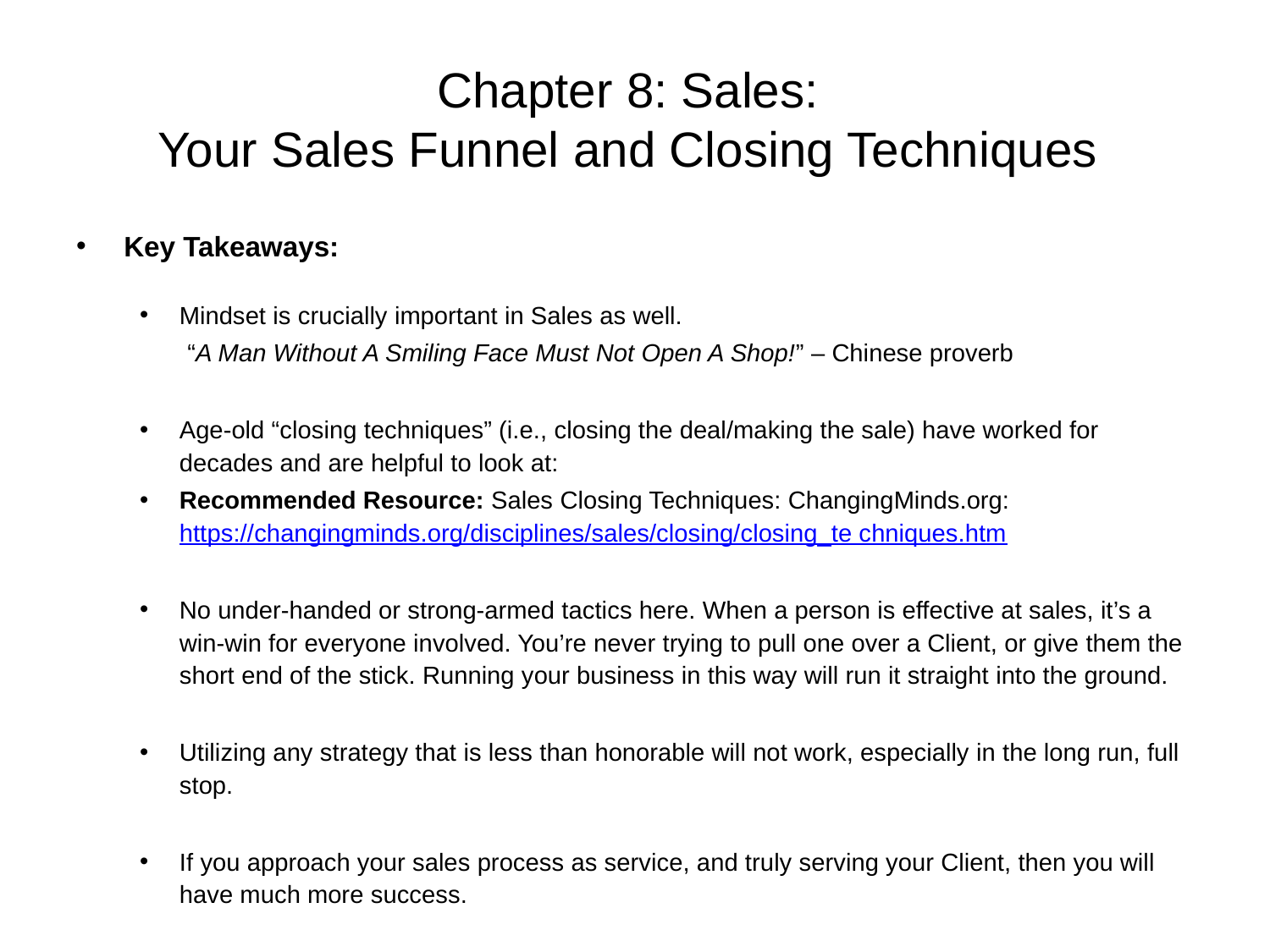

# Chapter 8: Sales: Your Sales Funnel and Closing Techniques
Key Takeaways:

Mindset is crucially important in Sales as well.
“A Man Without A Smiling Face Must Not Open A Shop!” – Chinese proverb

Age-old “closing techniques” (i.e., closing the deal/making the sale) have worked for decades and are helpful to look at:
Recommended Resource: Sales Closing Techniques: ChangingMinds.org: https://changingminds.org/disciplines/sales/closing/closing_te chniques.htm

No under-handed or strong-armed tactics here. When a person is effective at sales, it’s a win-win for everyone involved. You’re never trying to pull one over a Client, or give them the short end of the stick. Running your business in this way will run it straight into the ground.

Utilizing any strategy that is less than honorable will not work, especially in the long run, full stop.

If you approach your sales process as service, and truly serving your Client, then you will have much more success.